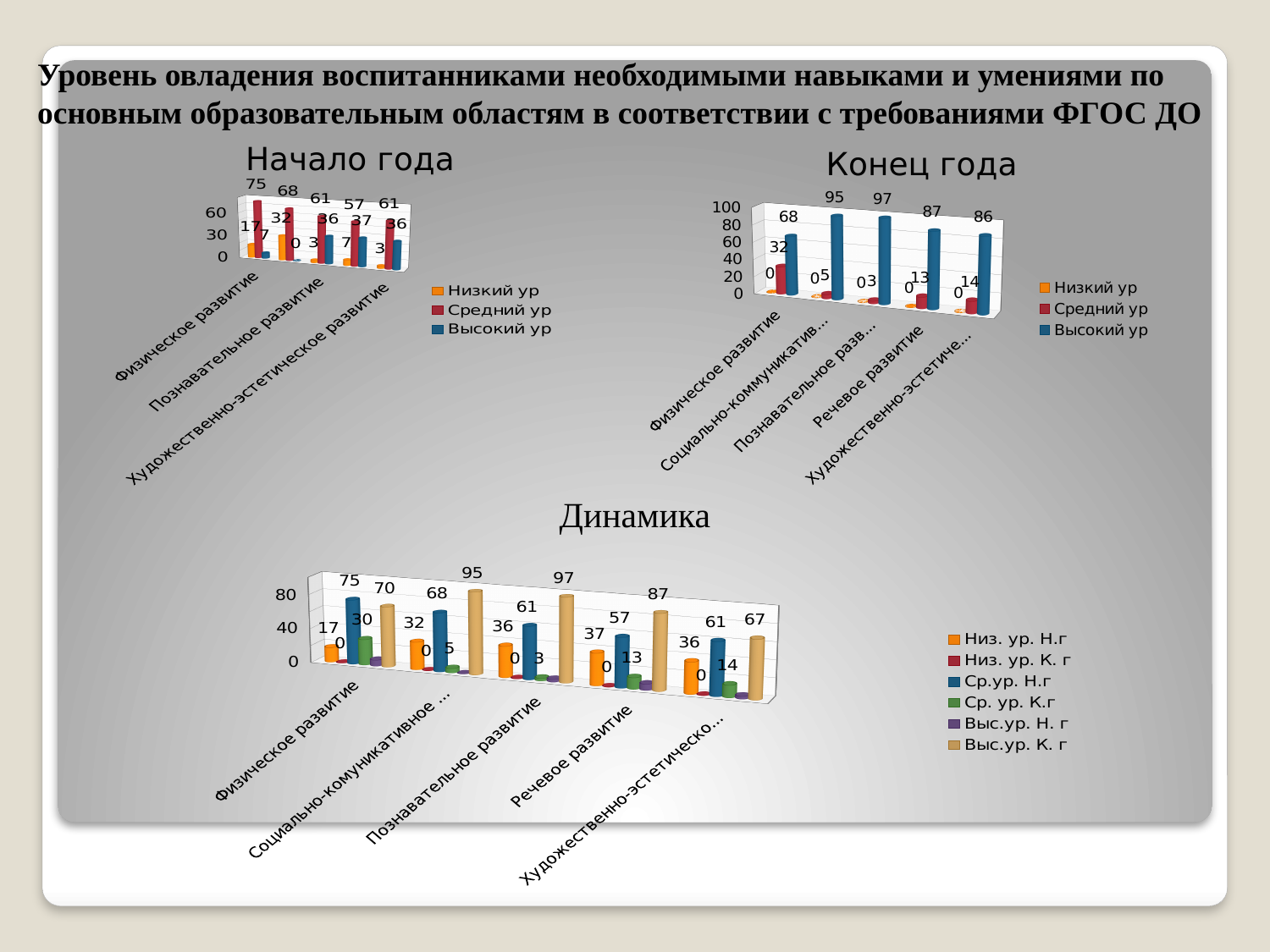

# Уровень овладения воспитанниками необходимыми навыками и умениями по основным образовательным областям в соответствии с требованиями ФГОС ДО
Начало года
Конец года

[unsupported chart]

[unsupported chart]

Динамика

[unsupported chart]